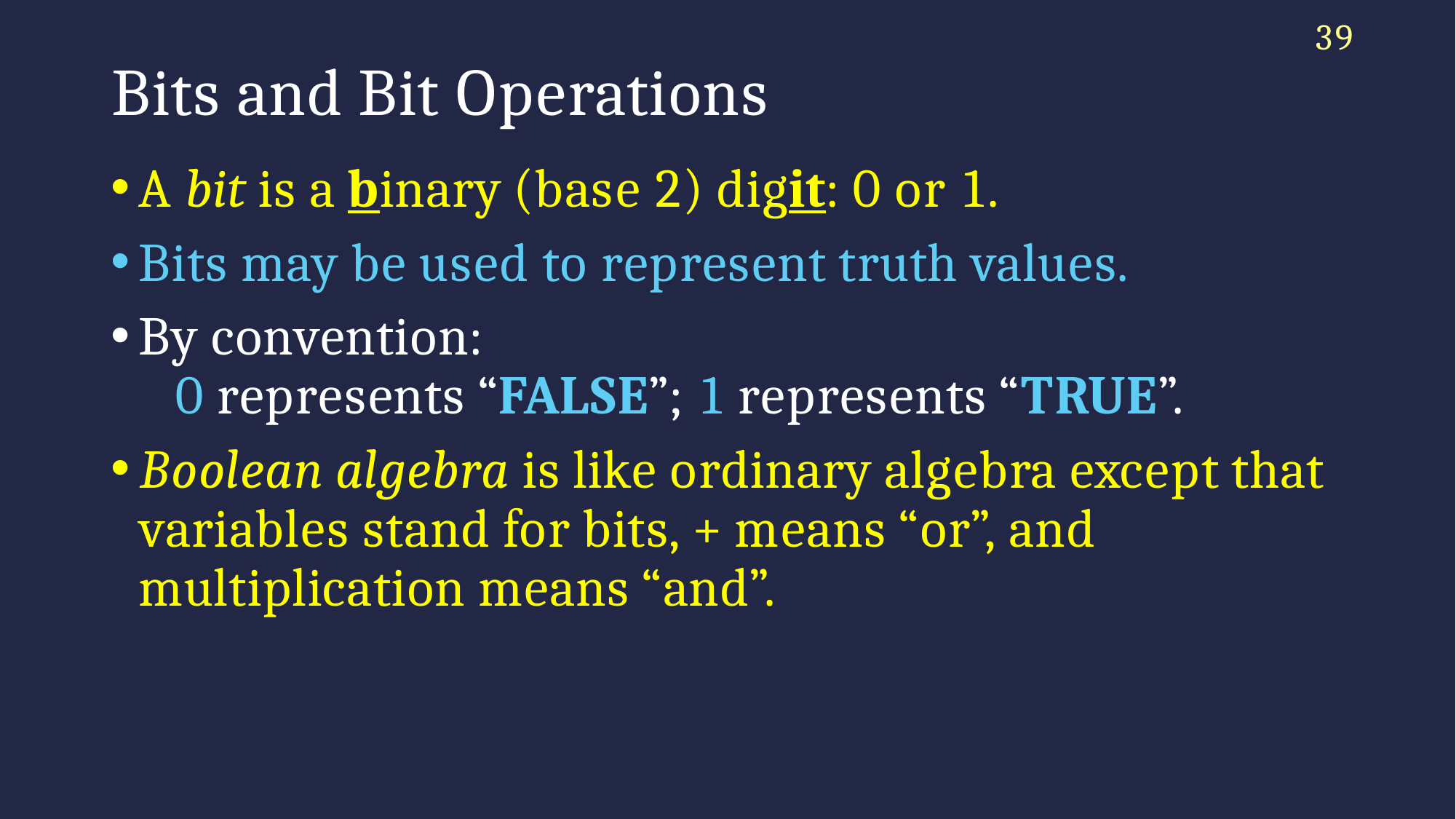

39
# Bits and Bit Operations
A bit is a binary (base 2) digit: 0 or 1.
Bits may be used to represent truth values.
By convention:
   0 represents “FALSE”; 1 represents “TRUE”.
Boolean algebra is like ordinary algebra except that variables stand for bits, + means “or”, and multiplication means “and”.